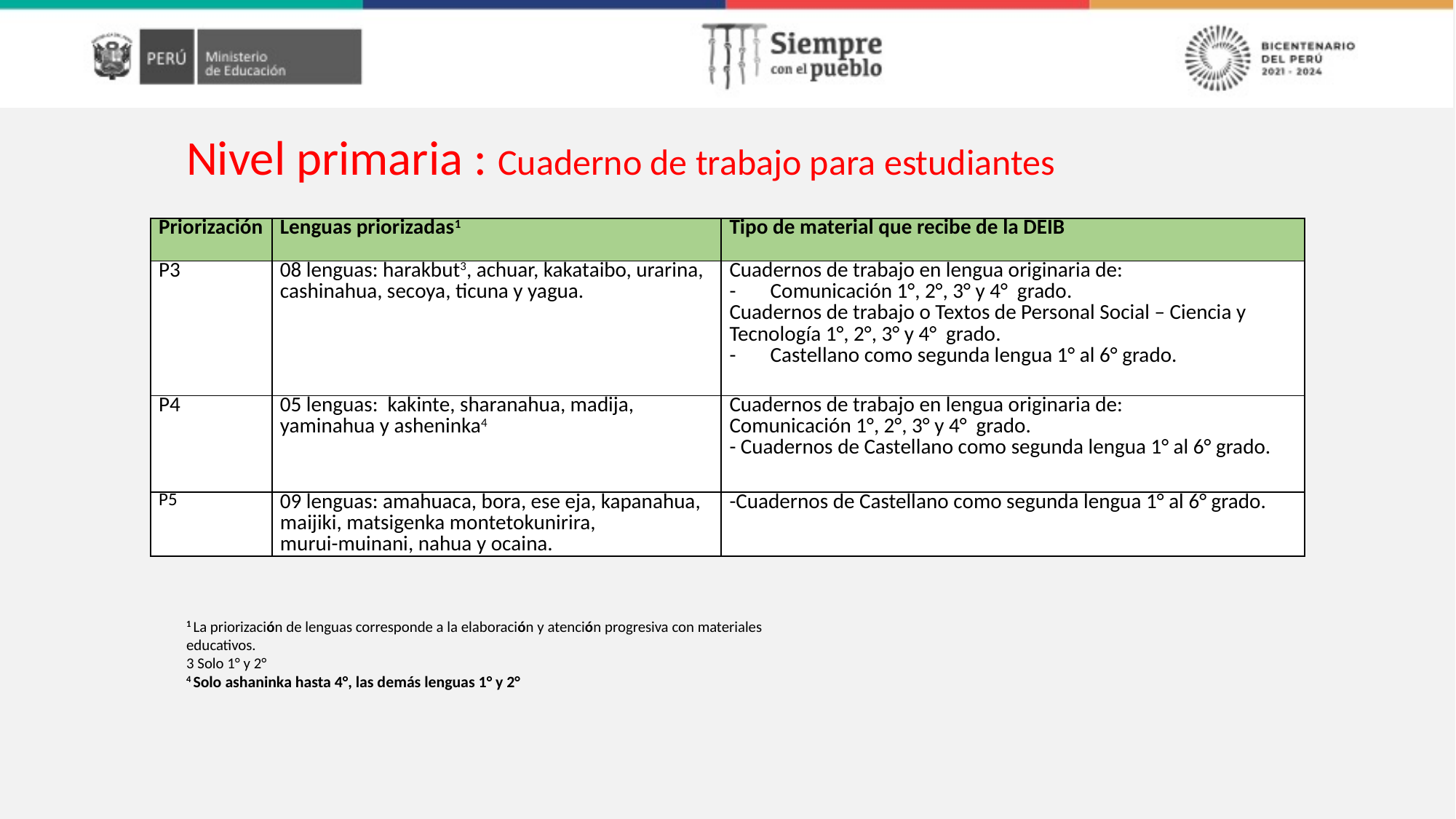

Nivel primaria : Cuaderno de trabajo para estudiantes

| Priorización | Lenguas priorizadas1 | Tipo de material que recibe de la DEIB |
| --- | --- | --- |
| P3 | 08 lenguas: harakbut3, achuar, kakataibo, urarina, cashinahua, secoya, ticuna y yagua. | Cuadernos de trabajo en lengua originaria de: Comunicación 1°, 2°, 3° y 4° grado. Cuadernos de trabajo o Textos de Personal Social – Ciencia y Tecnología 1°, 2°, 3° y 4° grado. Castellano como segunda lengua 1° al 6° grado. |
| P4 | 05 lenguas: kakinte, sharanahua, madija, yaminahua y asheninka4 | Cuadernos de trabajo en lengua originaria de: Comunicación 1°, 2°, 3° y 4° grado. - Cuadernos de Castellano como segunda lengua 1° al 6° grado. |
| P5 | 09 lenguas: amahuaca, bora, ese eja, kapanahua, maijiki, matsigenka montetokunirira, murui-muinani, nahua y ocaina. | -Cuadernos de Castellano como segunda lengua 1° al 6° grado. |
1 La priorización de lenguas corresponde a la elaboración y atención progresiva con materiales educativos.
3 Solo 1° y 2°
4 Solo ashaninka hasta 4°, las demás lenguas 1° y 2°